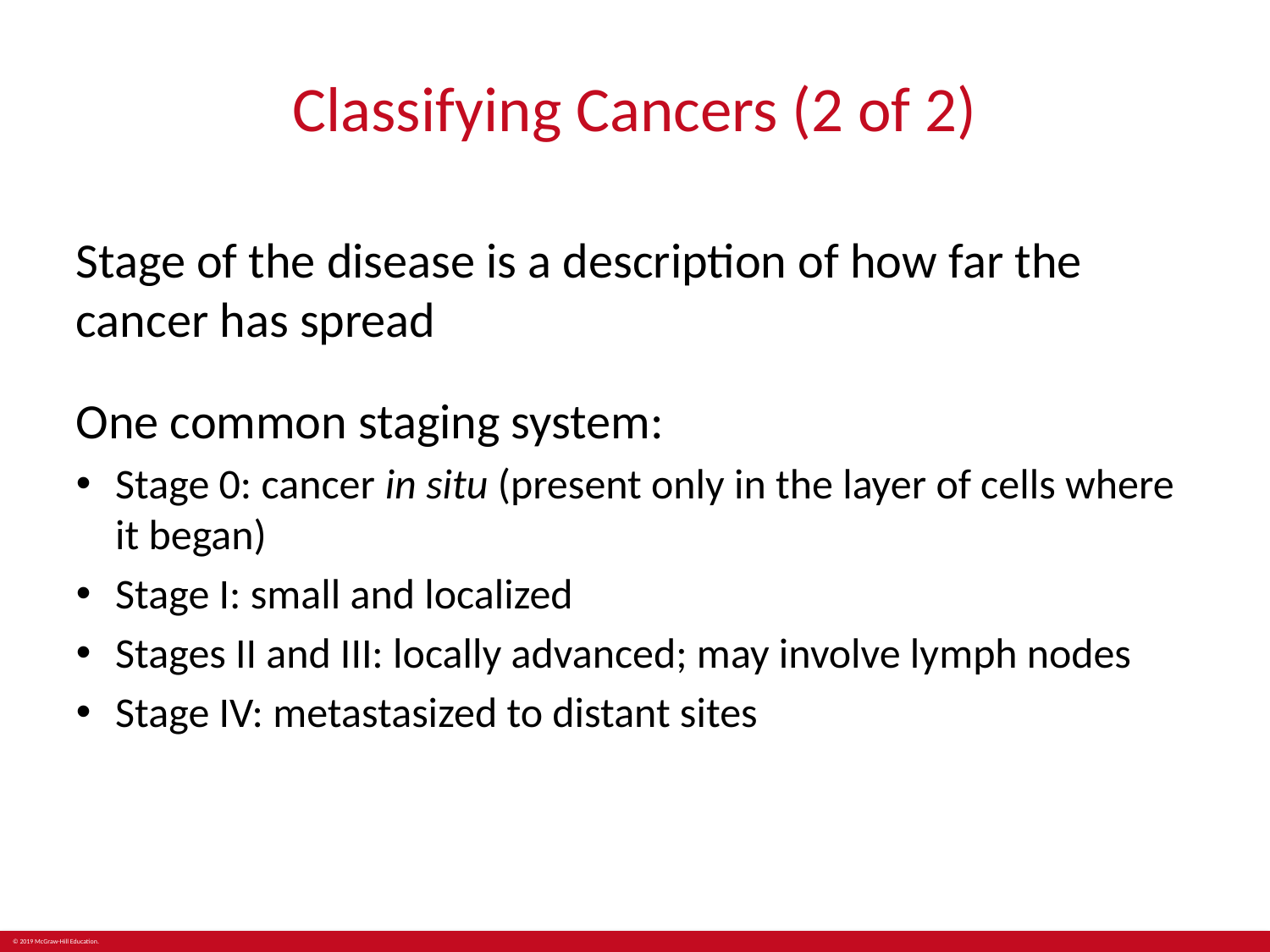

# Classifying Cancers (2 of 2)
Stage of the disease is a description of how far the cancer has spread
One common staging system:
Stage 0: cancer in situ (present only in the layer of cells where it began)
Stage I: small and localized
Stages II and III: locally advanced; may involve lymph nodes
Stage IV: metastasized to distant sites